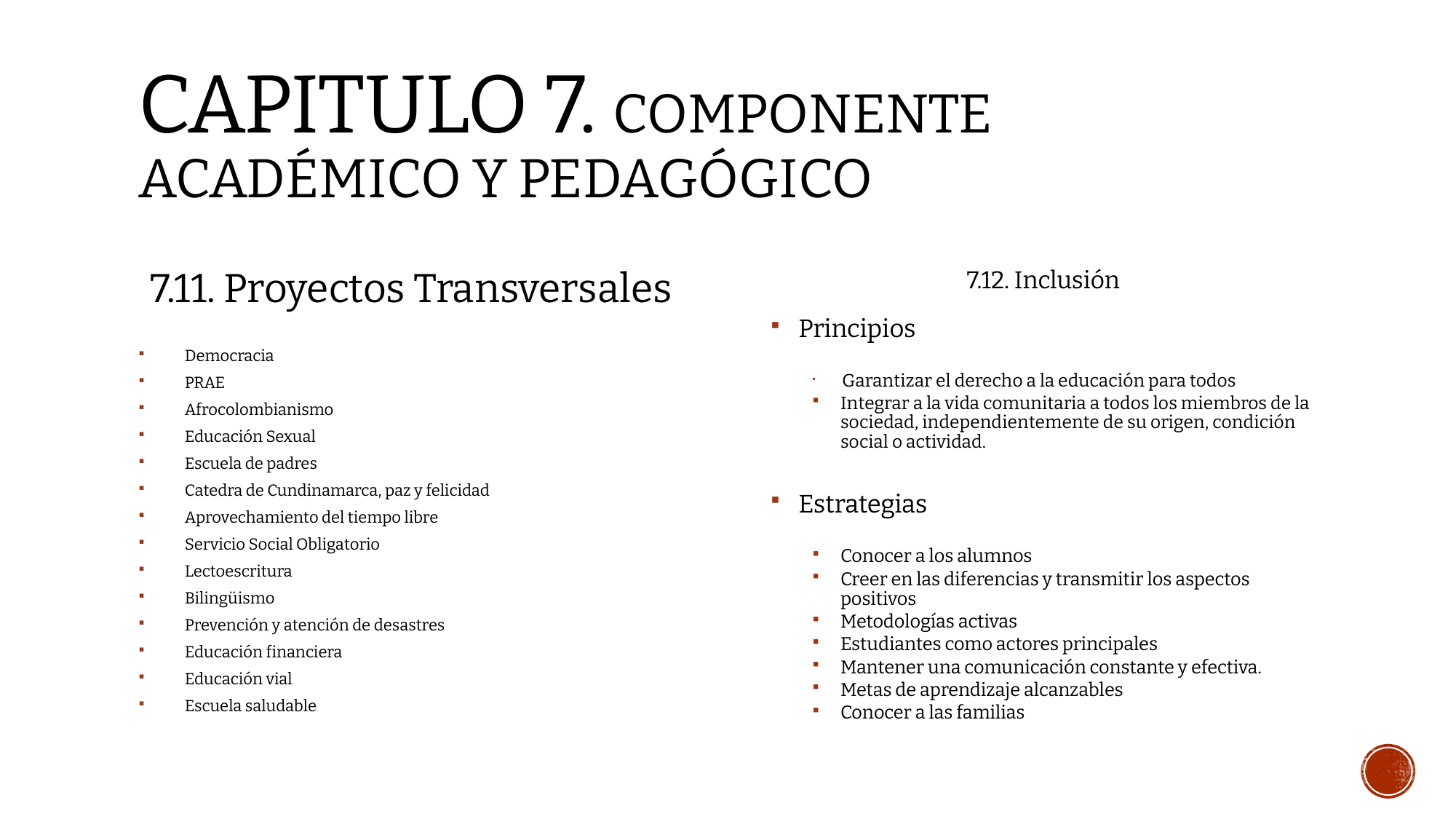

# CAPITULO 7. Componente académico y pedagógico
7.11. Proyectos Transversales

Democracia
PRAE
Afrocolombianismo
Educación Sexual
Escuela de padres
Catedra de Cundinamarca, paz y felicidad
Aprovechamiento del tiempo libre
Servicio Social Obligatorio
Lectoescritura
Bilingüismo
Prevención y atención de desastres
Educación financiera
Educación vial
Escuela saludable

7.12. Inclusión

Principios

 Garantizar el derecho a la educación para todos
Integrar a la vida comunitaria a todos los miembros de la sociedad, independientemente de su origen, condición social o actividad.

Estrategias

Conocer a los alumnos
Creer en las diferencias y transmitir los aspectos positivos
Metodologías activas
Estudiantes como actores principales
Mantener una comunicación constante y efectiva.
Metas de aprendizaje alcanzables
Conocer a las familias